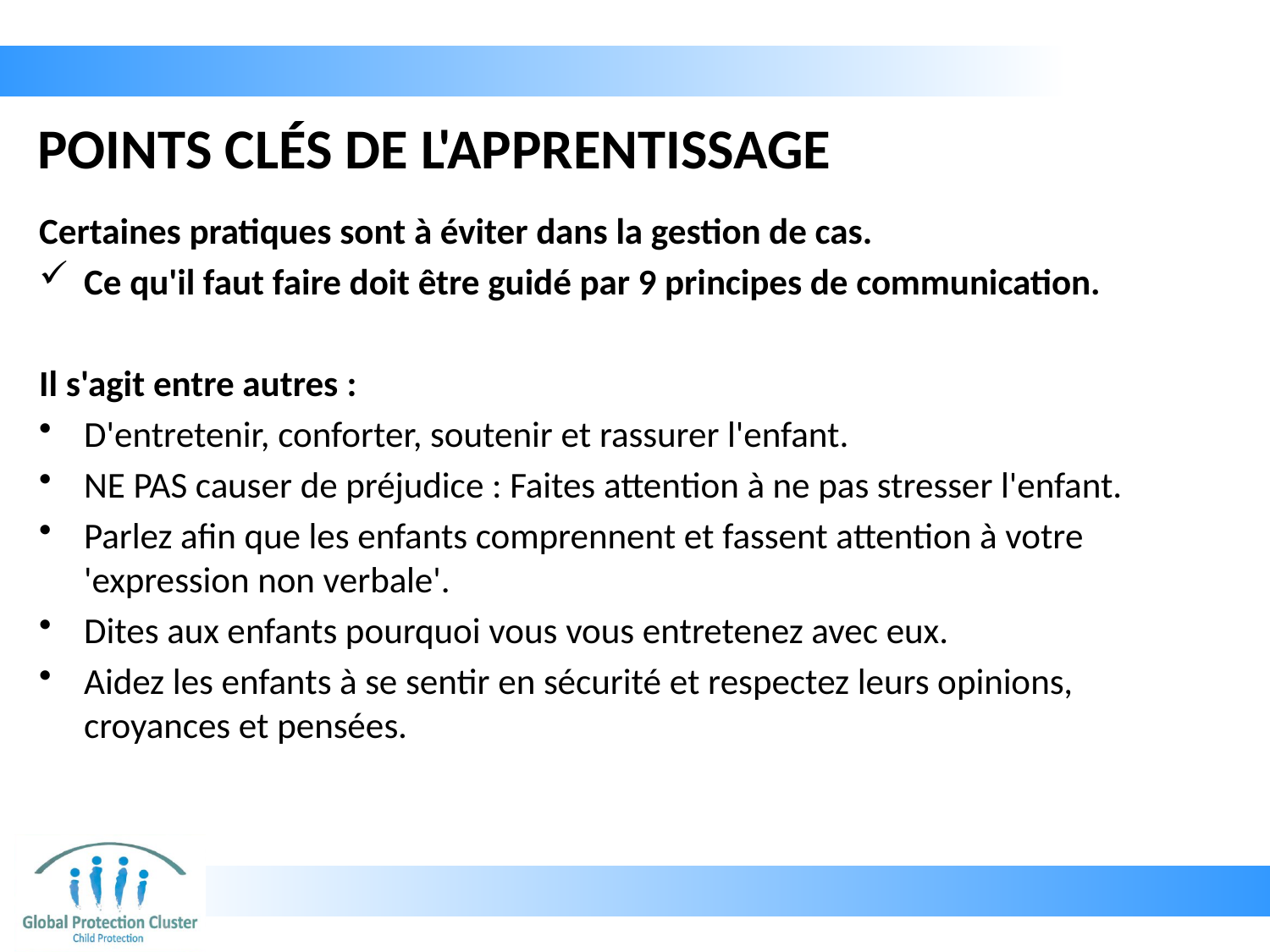

# POINTS CLÉS DE L'APPRENTISSAGE

Certaines pratiques sont à éviter dans la gestion de cas.
Ce qu'il faut faire doit être guidé par 9 principes de communication.

Il s'agit entre autres :
D'entretenir, conforter, soutenir et rassurer l'enfant.
NE PAS causer de préjudice : Faites attention à ne pas stresser l'enfant.
Parlez afin que les enfants comprennent et fassent attention à votre 'expression non verbale'.
Dites aux enfants pourquoi vous vous entretenez avec eux.
Aidez les enfants à se sentir en sécurité et respectez leurs opinions, croyances et pensées.